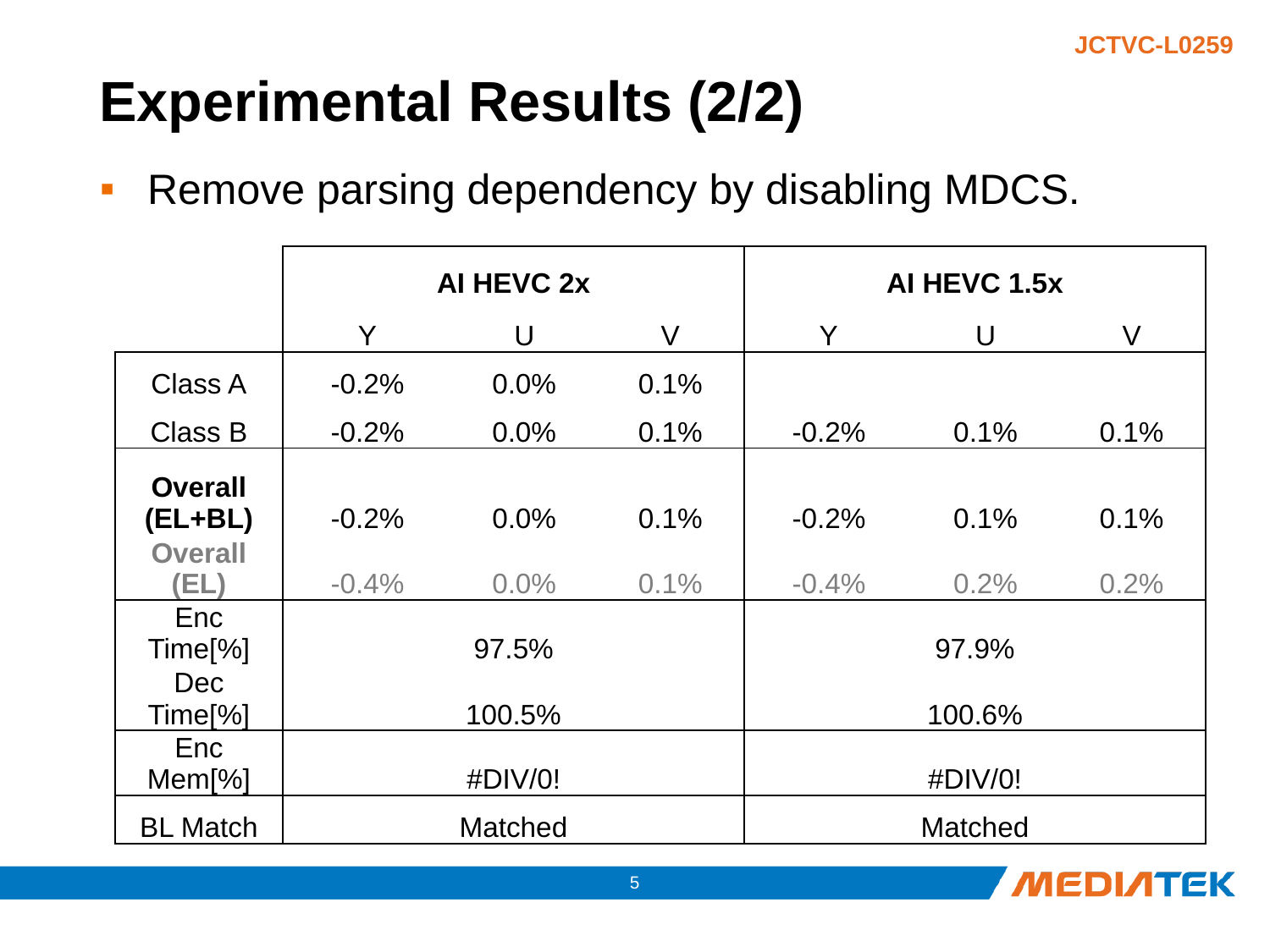

# Experimental Results (2/2)
Remove parsing dependency by disabling MDCS.
|  | AI HEVC 2x |  |  | AI HEVC 1.5x |  |  |
| --- | --- | --- | --- | --- | --- | --- |
|  | Y | U | V | Y | U | V |
| Class A | -0.2% | 0.0% | 0.1% |  |  |  |
| Class B | -0.2% | 0.0% | 0.1% | -0.2% | 0.1% | 0.1% |
| Overall (EL+BL) | -0.2% | 0.0% | 0.1% | -0.2% | 0.1% | 0.1% |
| Overall (EL) | -0.4% | 0.0% | 0.1% | -0.4% | 0.2% | 0.2% |
| Enc Time[%] | 97.5% |  |  | 97.9% |  |  |
| Dec Time[%] | 100.5% |  |  | 100.6% |  |  |
| Enc Mem[%] | #DIV/0! |  |  | #DIV/0! |  |  |
| BL Match | Matched |  |  | Matched |  |  |
5